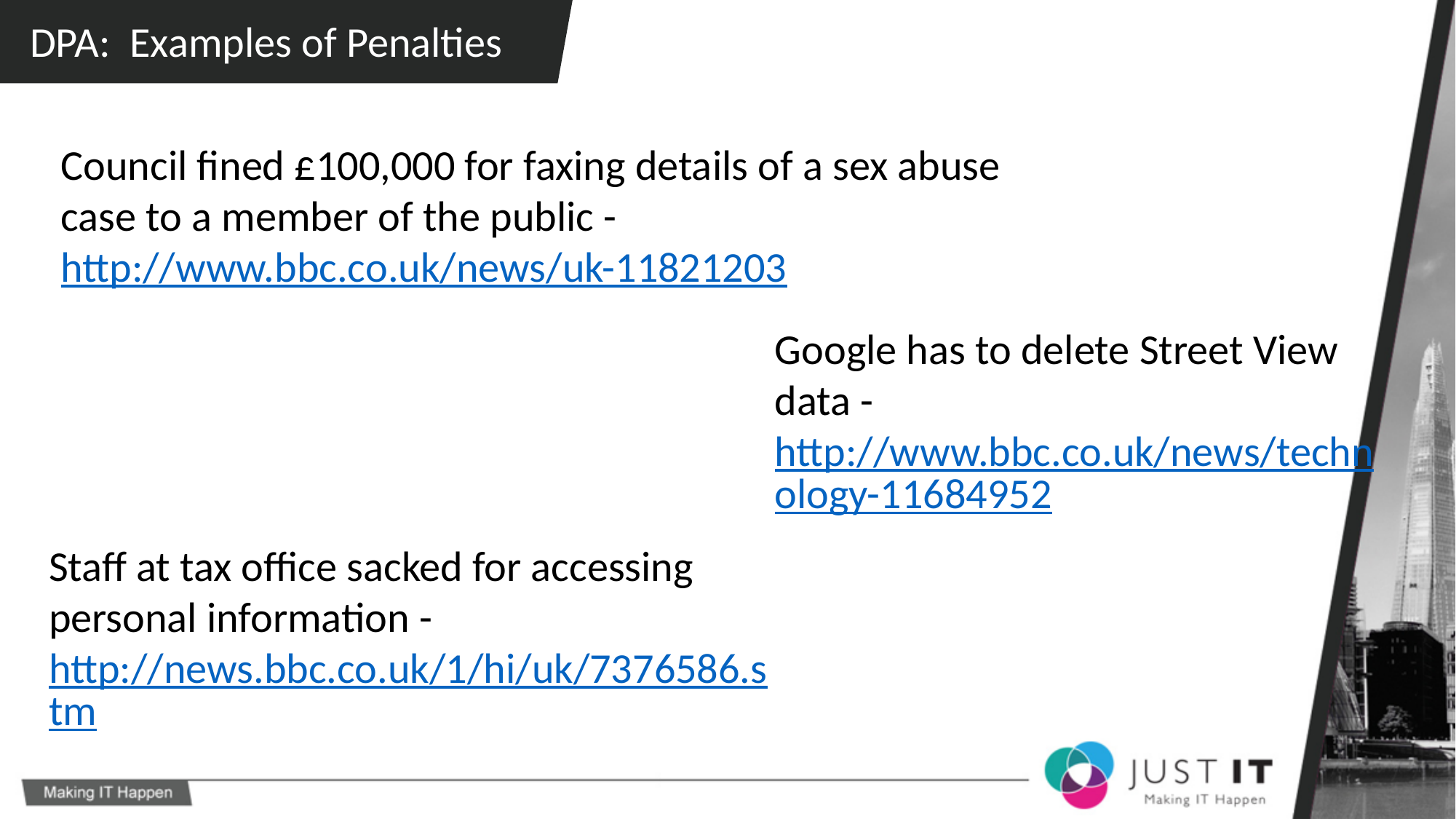

DPA:  Examples of Penalties
Council fined £100,000 for faxing details of a sex abuse case to a member of the public - http://www.bbc.co.uk/news/uk-11821203
Google has to delete Street View data - http://www.bbc.co.uk/news/technology-11684952
Staff at tax office sacked for accessing personal information - http://news.bbc.co.uk/1/hi/uk/7376586.stm